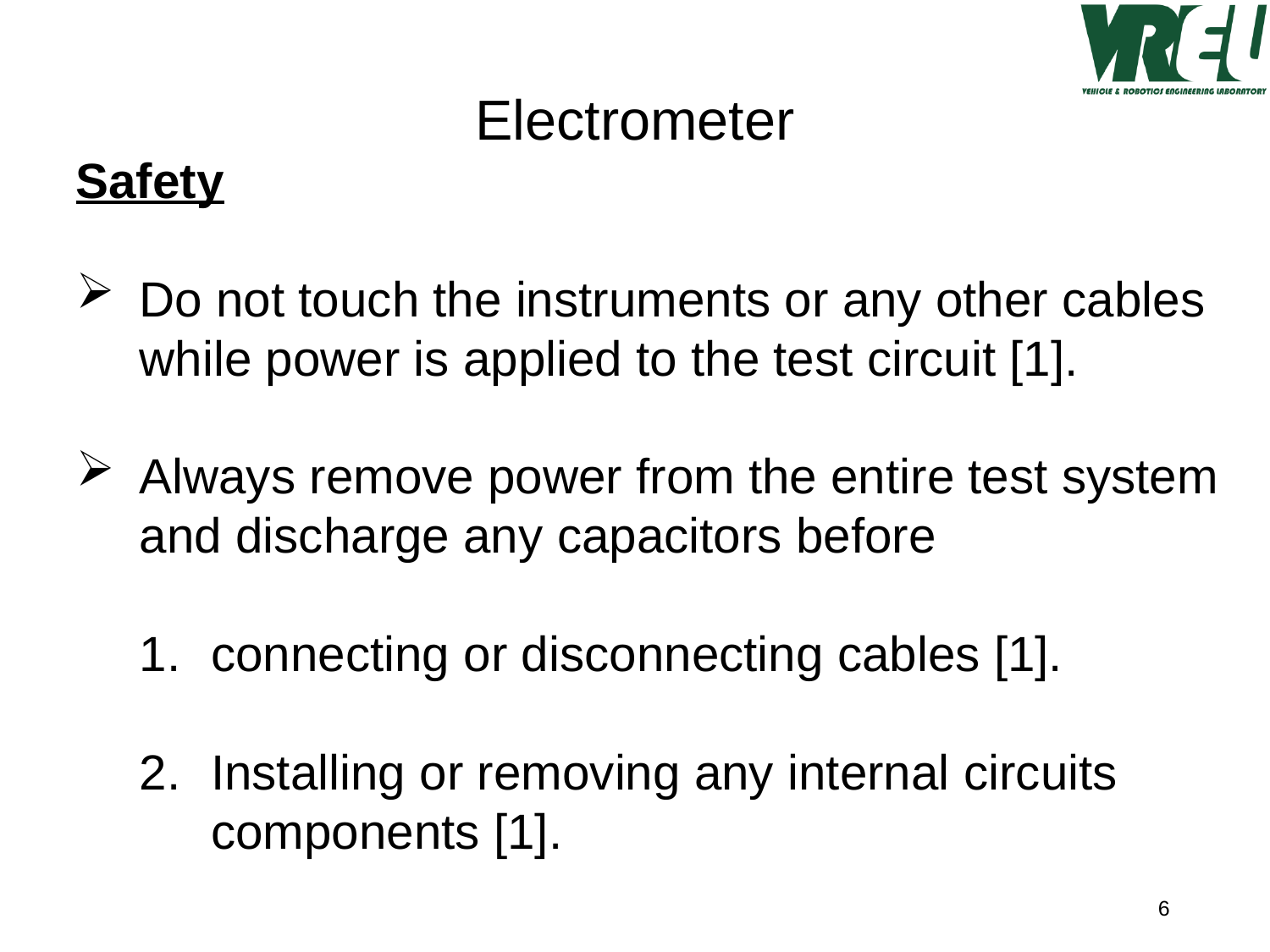

Electrometer
Safety

Do not touch the instruments or any other cables while power is applied to the test circuit [1].

Always remove power from the entire test system and discharge any capacitors before

connecting or disconnecting cables [1].

Installing or removing any internal circuits components [1].
6